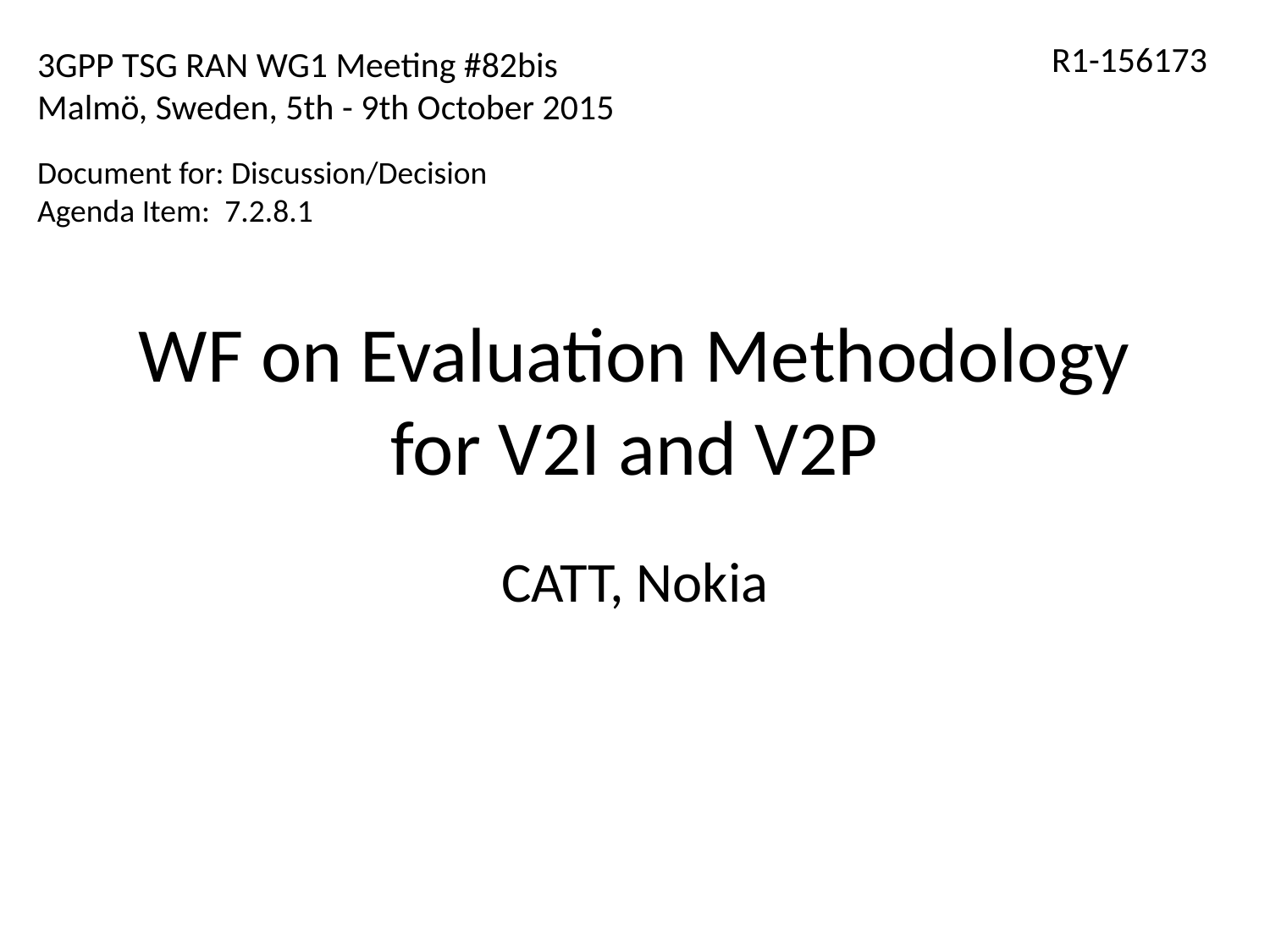

R1-156173
3GPP TSG RAN WG1 Meeting #82bis
Malmö, Sweden, 5th - 9th October 2015
Document for: Discussion/Decision
Agenda Item:  7.2.8.1
# WF on Evaluation Methodology for V2I and V2P
CATT, Nokia